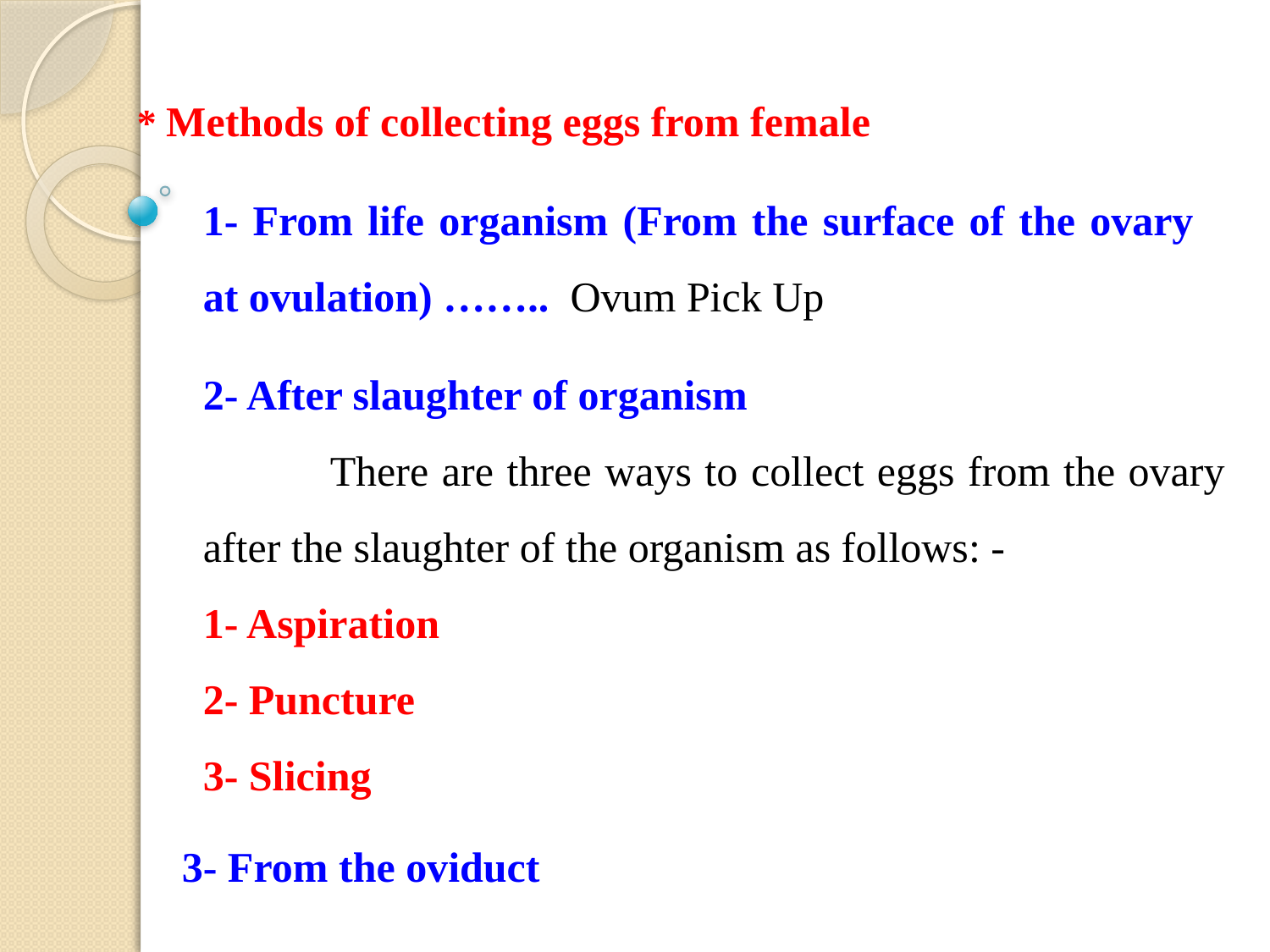

* Methods of collecting eggs from female
1- From life organism (From the surface of the ovary at ovulation) ……..  Ovum Pick Up
2- After slaughter of organism
	There are three ways to collect eggs from the ovary after the slaughter of the organism as follows: -
1- Aspiration
2- Puncture
3- Slicing
3- From the oviduct